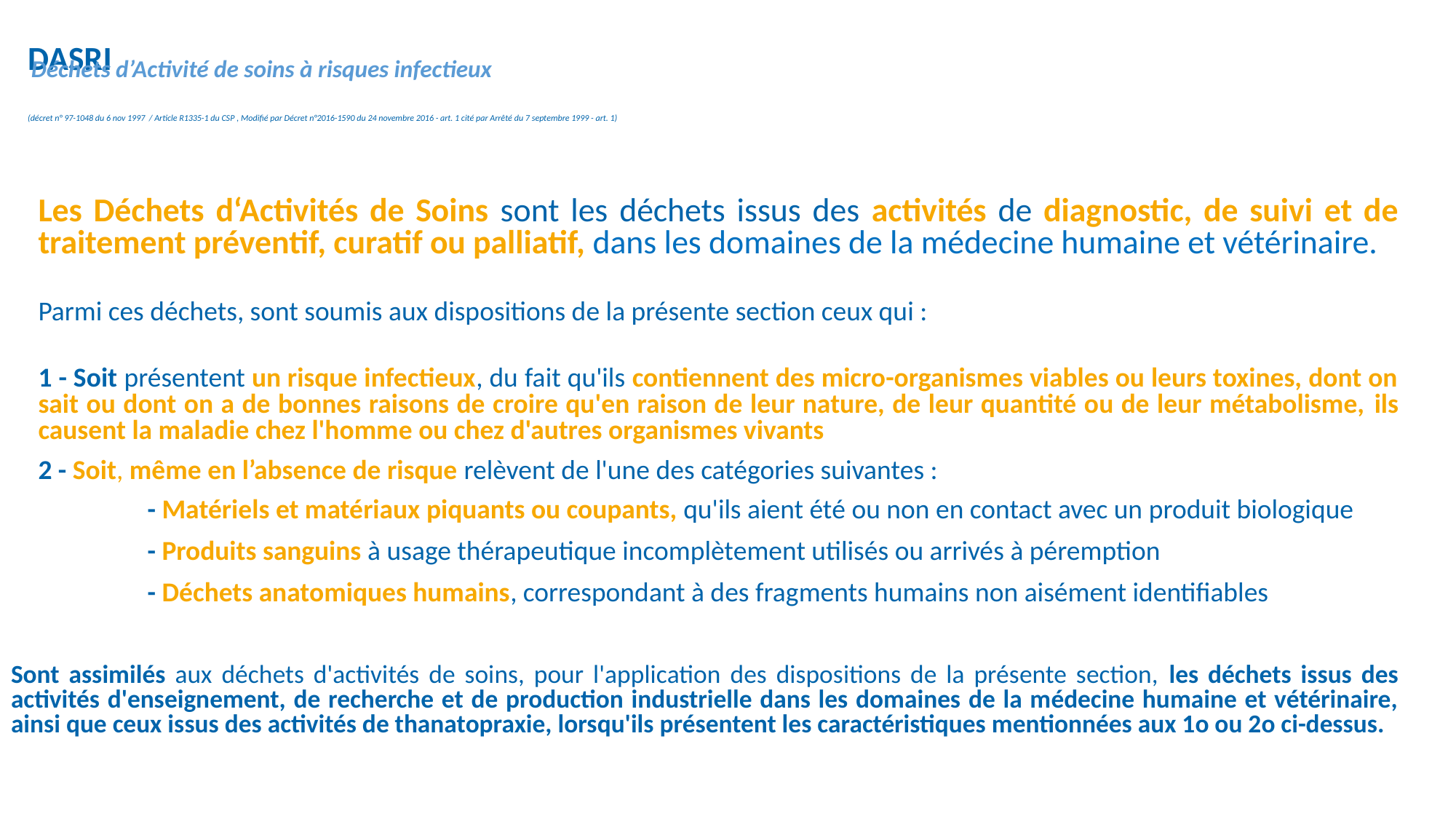

# DASRI (décret n° 97-1048 du 6 nov 1997  / Article R1335-1 du CSP , Modifié par Décret n°2016-1590 du 24 novembre 2016 - art. 1 cité par Arrêté du 7 septembre 1999 - art. 1)
Déchets d’Activité de soins à risques infectieux
	Les Déchets d‘Activités de Soins sont les déchets issus des activités de diagnostic, de suivi et de traitement préventif, curatif ou palliatif, dans les domaines de la médecine humaine et vétérinaire.
Parmi ces déchets, sont soumis aux dispositions de la présente section ceux qui :
1 - Soit présentent un risque infectieux, du fait qu'ils contiennent des micro-organismes viables ou leurs toxines, dont on sait ou dont on a de bonnes raisons de croire qu'en raison de leur nature, de leur quantité ou de leur métabolisme, ils causent la maladie chez l'homme ou chez d'autres organismes vivants
	2 - Soit, même en l’absence de risque relèvent de l'une des catégories suivantes :
		- Matériels et matériaux piquants ou coupants, qu'ils aient été ou non en contact avec un produit biologique
		- Produits sanguins à usage thérapeutique incomplètement utilisés ou arrivés à péremption
		- Déchets anatomiques humains, correspondant à des fragments humains non aisément identifiables

Sont assimilés aux déchets d'activités de soins, pour l'application des dispositions de la présente section, les déchets issus des activités d'enseignement, de recherche et de production industrielle dans les domaines de la médecine humaine et vétérinaire, ainsi que ceux issus des activités de thanatopraxie, lorsqu'ils présentent les caractéristiques mentionnées aux 1o ou 2o ci-dessus.